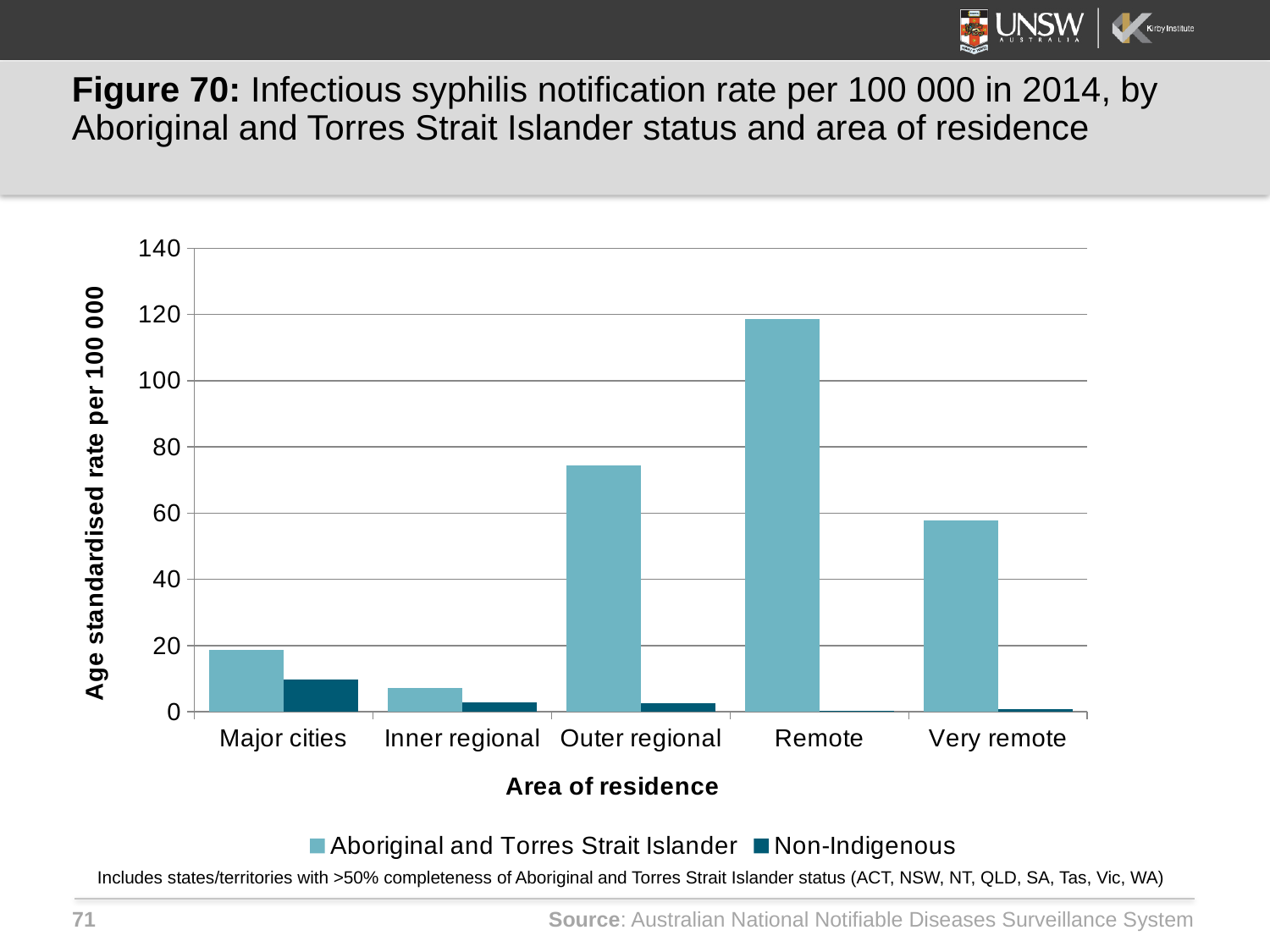

# Figure 70: Infectious syphilis notification rate per 100 000 in 2014, by Aboriginal and Torres Strait Islander status and area of residence

### Chart

| Category | Aboriginal and Torres Strait Islander | Non-Indigenous |
|---|---|---|
| Major cities | 18.66634 | 9.788962 |
| Inner regional | 7.167729 | 2.755119 |
| Outer regional | 74.44864 | 2.470317 |
| Remote | 118.6349 | 0.39022 |
| Very remote | 57.69403 | 0.793146 |
Includes states/territories with >50% completeness of Aboriginal and Torres Strait Islander status (ACT, NSW, NT, QLD, SA, Tas, Vic, WA)
Source: Australian National Notifiable Diseases Surveillance System
71